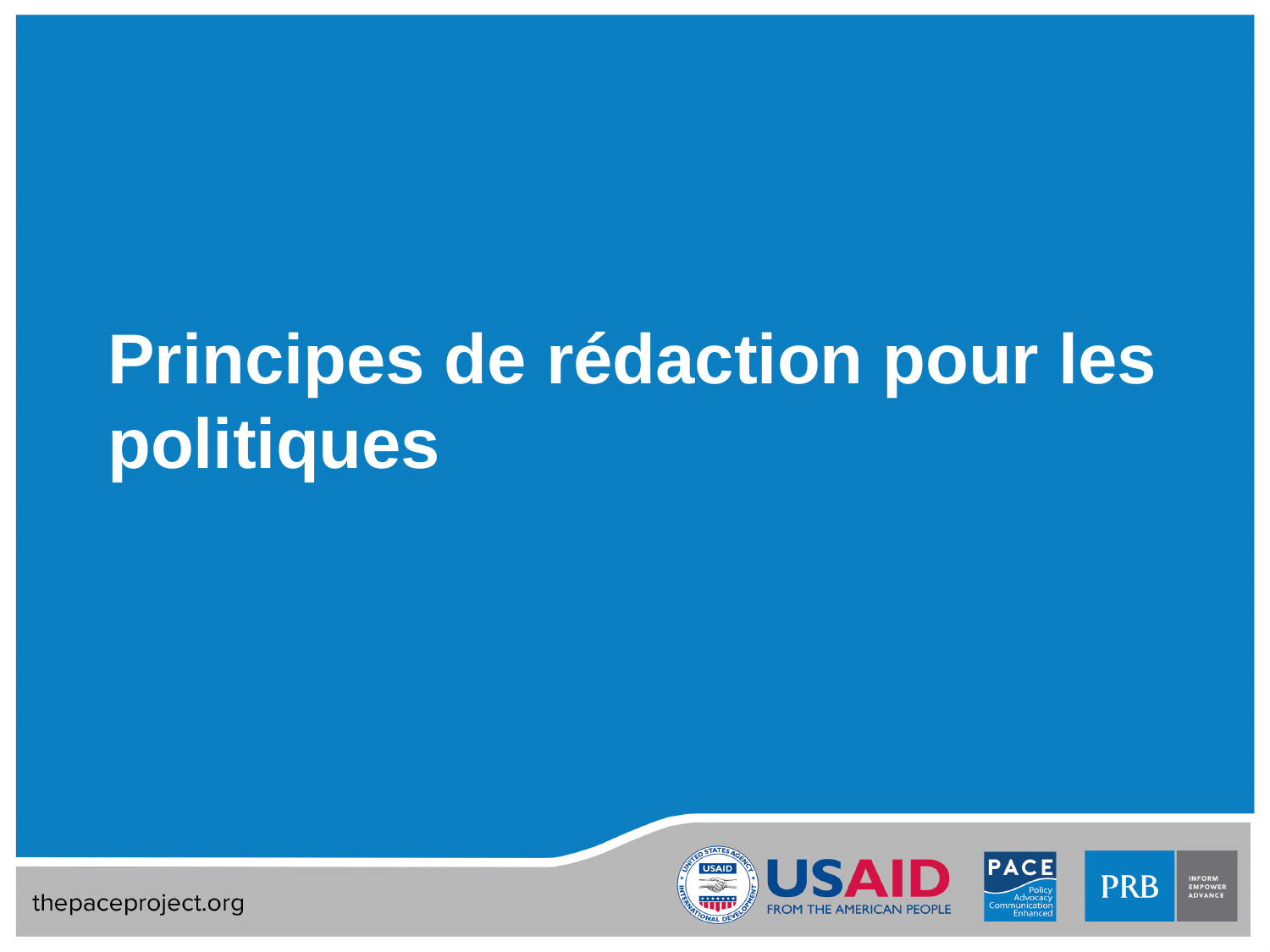

# Principes de rédaction pour les politiques